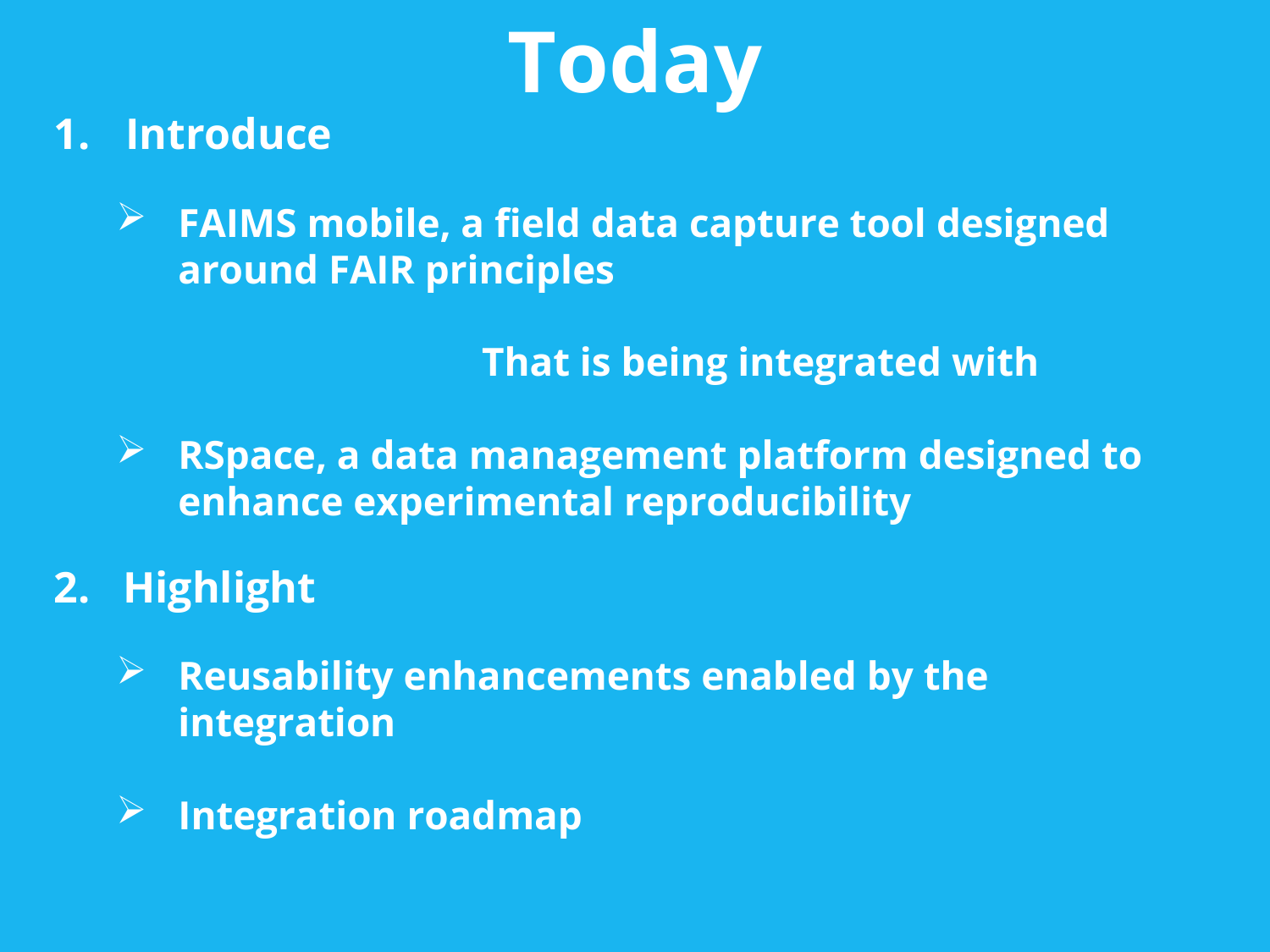

Today
Introduce

FAIMS mobile, a field data capture tool designed around FAIR principles

		           That is being integrated with

RSpace, a data management platform designed to enhance experimental reproducibility

2.   Highlight

Reusability enhancements enabled by the integration

Integration roadmap